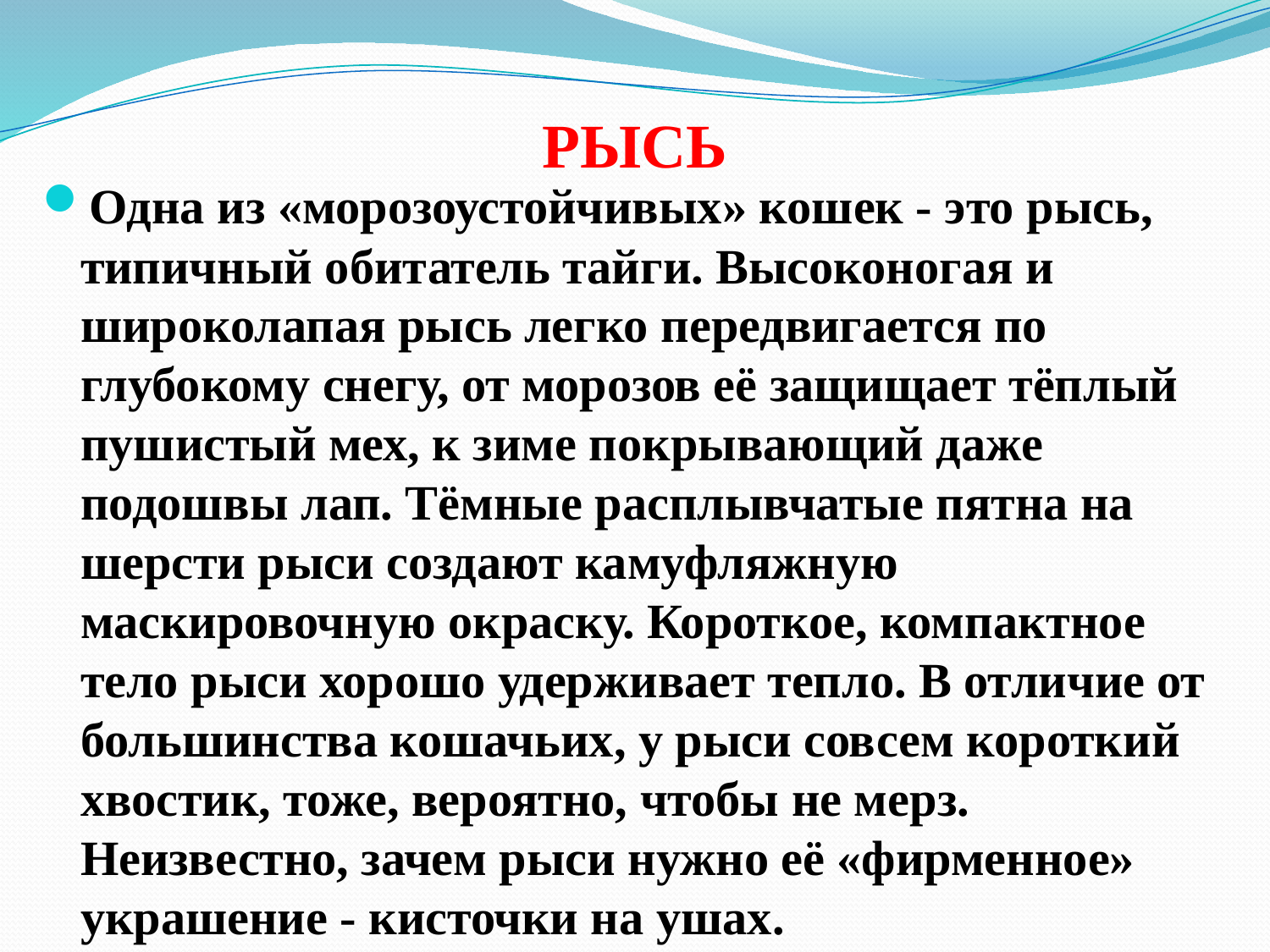

# РЫСЬ
Одна из «морозоустойчивых» кошек - это рысь, типичный обитатель тайги. Высоконогая и широколапая рысь легко передвигается по глубокому снегу, от морозов её защищает тёплый пушистый мех, к зиме покрывающий даже подошвы лап. Тёмные расплывчатые пятна на шерсти рыси создают камуфляжную маскировочную окраску. Короткое, компактное тело рыси хорошо удерживает тепло. В отличие от большинства кошачьих, у рыси совсем короткий хвостик, тоже, вероятно, чтобы не мерз. Неизвестно, зачем рыси нужно её «фирменное» украшение - кисточки на ушах.
Рысь предпочитает жить в глухих буреломных участках леса, где охотится из засады.